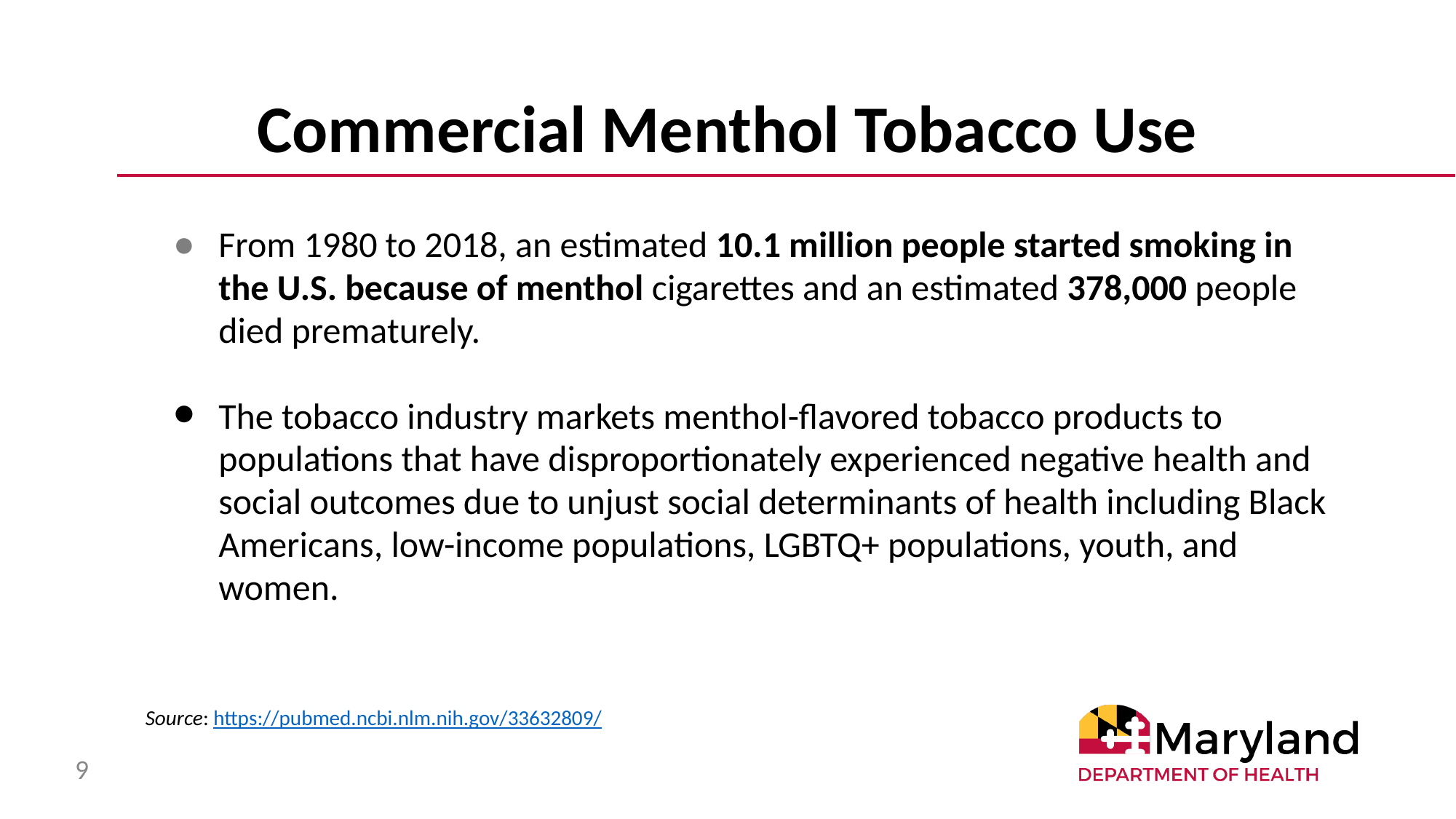

# Commercial Menthol Tobacco Use
From 1980 to 2018, an estimated 10.1 million people started smoking in the U.S. because of menthol cigarettes and an estimated 378,000 people died prematurely.

The tobacco industry markets menthol-flavored tobacco products to populations that have disproportionately experienced negative health and social outcomes due to unjust social determinants of health including Black Americans, low-income populations, LGBTQ+ populations, youth, and women.

Source: https://pubmed.ncbi.nlm.nih.gov/33632809/
9